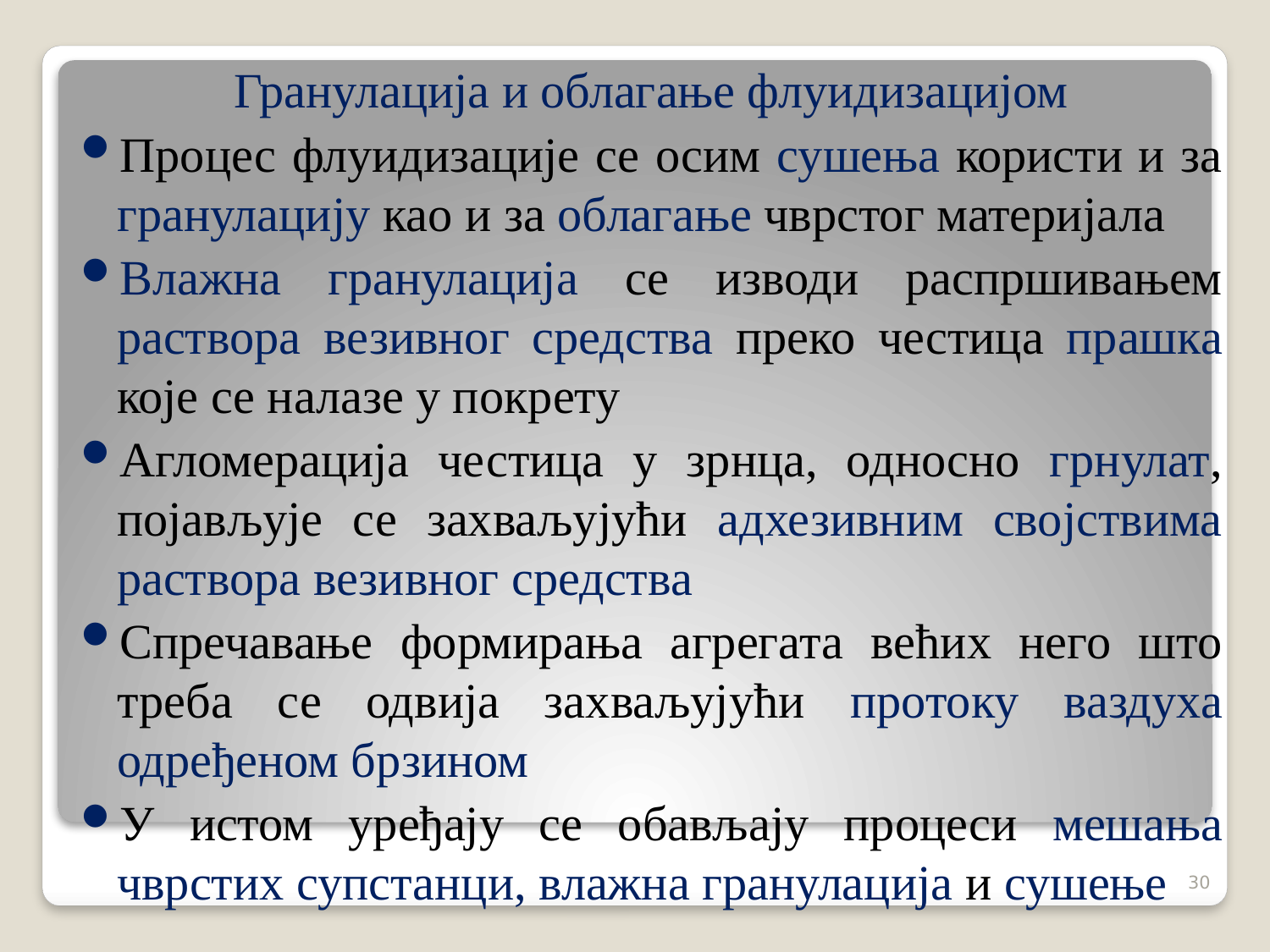

Гранулација и облагање флуидизацијом
Процес флуидизације се осим сушења користи и за гранулацију као и за облагање чврстог материјала
Влажна гранулација се изводи распршивањем раствора везивног средства преко честица прашка које се налазе у покрету
Агломерација честица у зрнца, односно грнулат, појављује се захваљујући адхезивним својствима раствора везивног средства
Спречавање формирања агрегата већих него што треба се одвија захваљујући протоку ваздуха одређеном брзином
У истом уређају се обављају процеси мешања чврстих супстанци, влажна гранулација и сушење
30